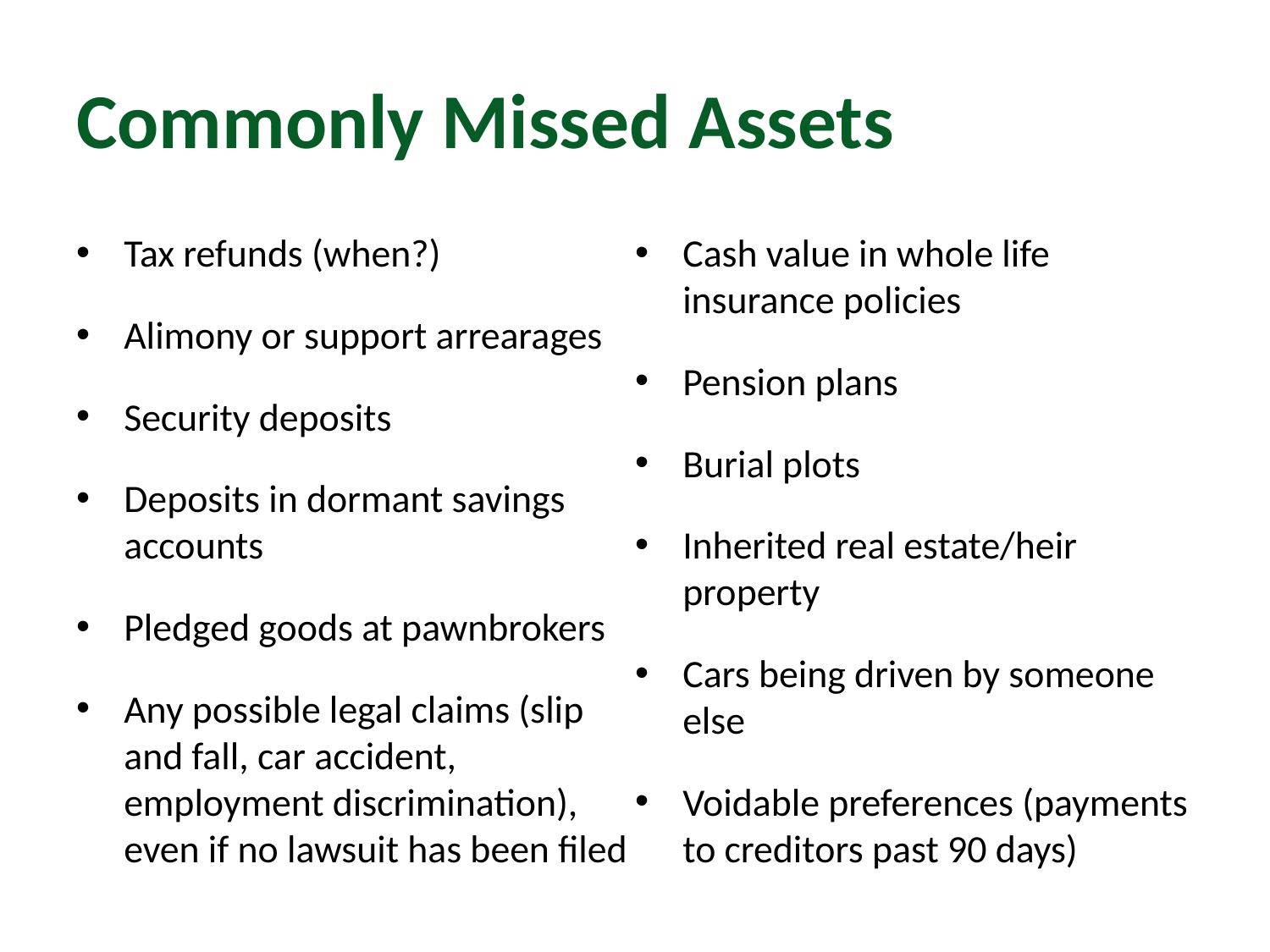

# Commonly Missed Assets
Tax refunds (when?)
Alimony or support arrearages
Security deposits
Deposits in dormant savings accounts
Pledged goods at pawnbrokers
Any possible legal claims (slip and fall, car accident, employment discrimination), even if no lawsuit has been filed
Cash value in whole life insurance policies
Pension plans
Burial plots
Inherited real estate/heir property
Cars being driven by someone else
Voidable preferences (payments to creditors past 90 days)